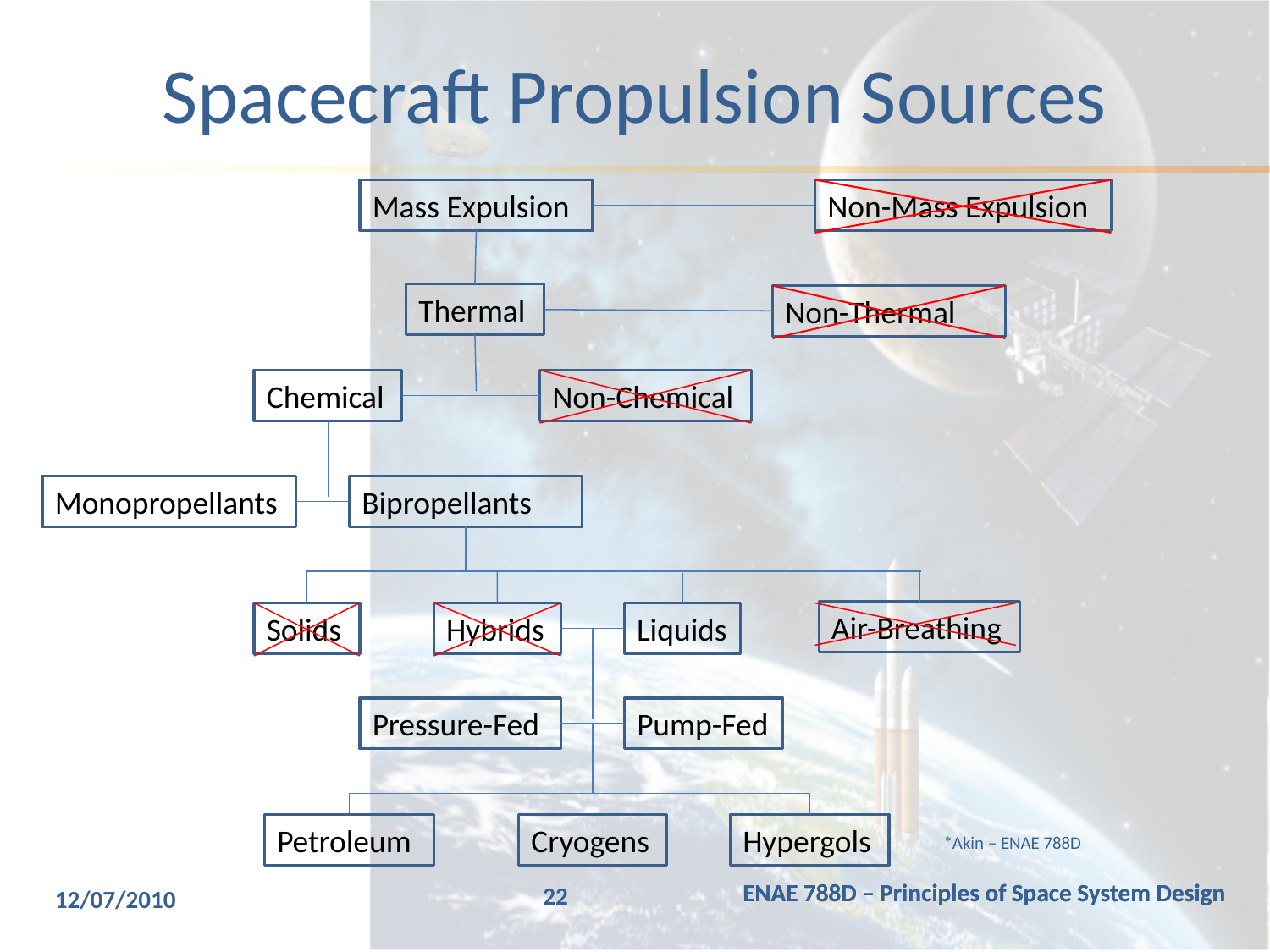

# Spacecraft Propulsion Sources
Mass Expulsion
Non-Mass Expulsion
Thermal
Non-Thermal
Chemical
Non-Chemical
Monopropellants
Bipropellants
Air-Breathing
Solids
Hybrids
Liquids
Pressure-Fed
Pump-Fed
Petroleum
Cryogens
Hypergols
*Akin – ENAE 788D